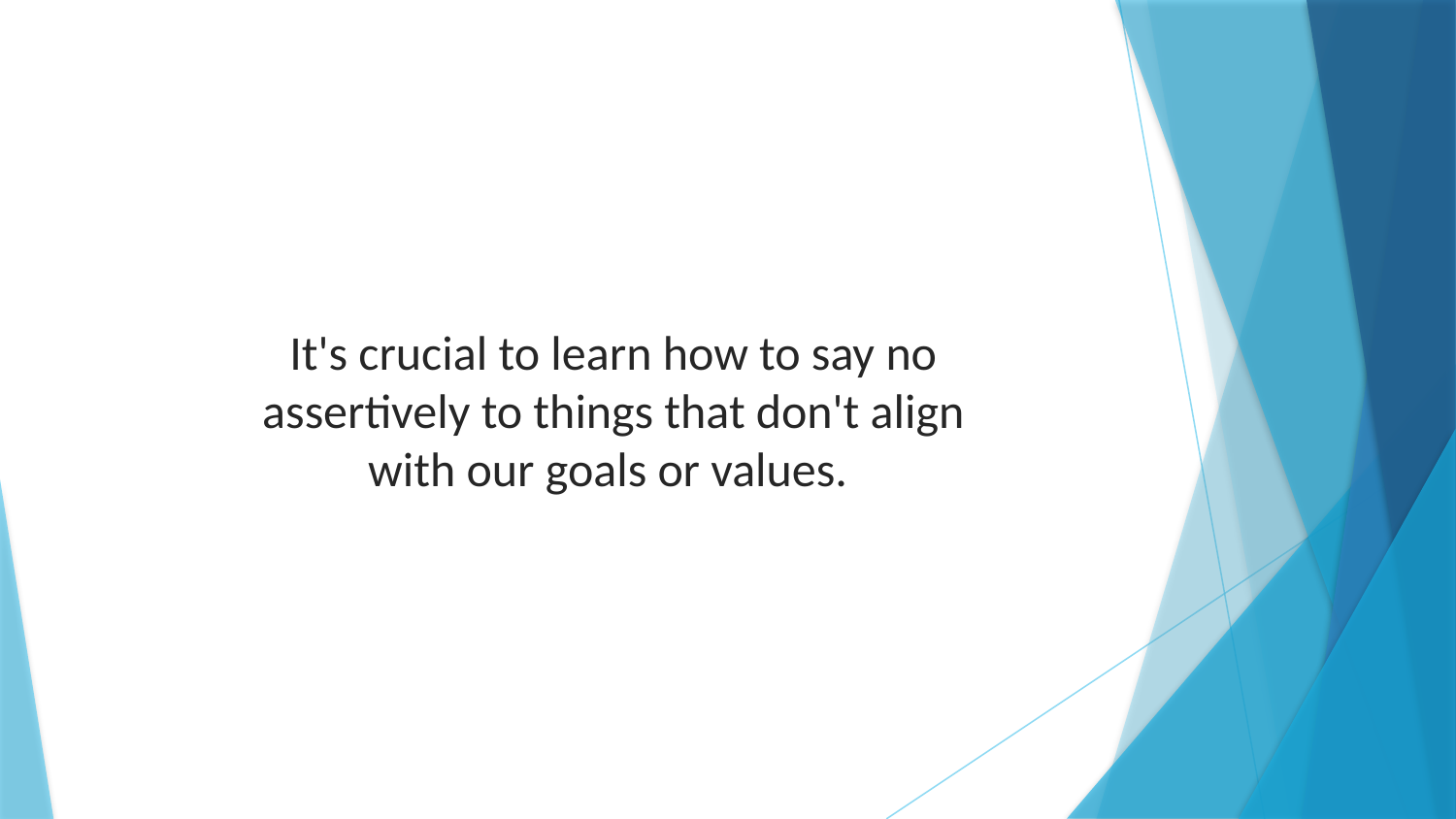

It's crucial to learn how to say no assertively to things that don't align with our goals or values.